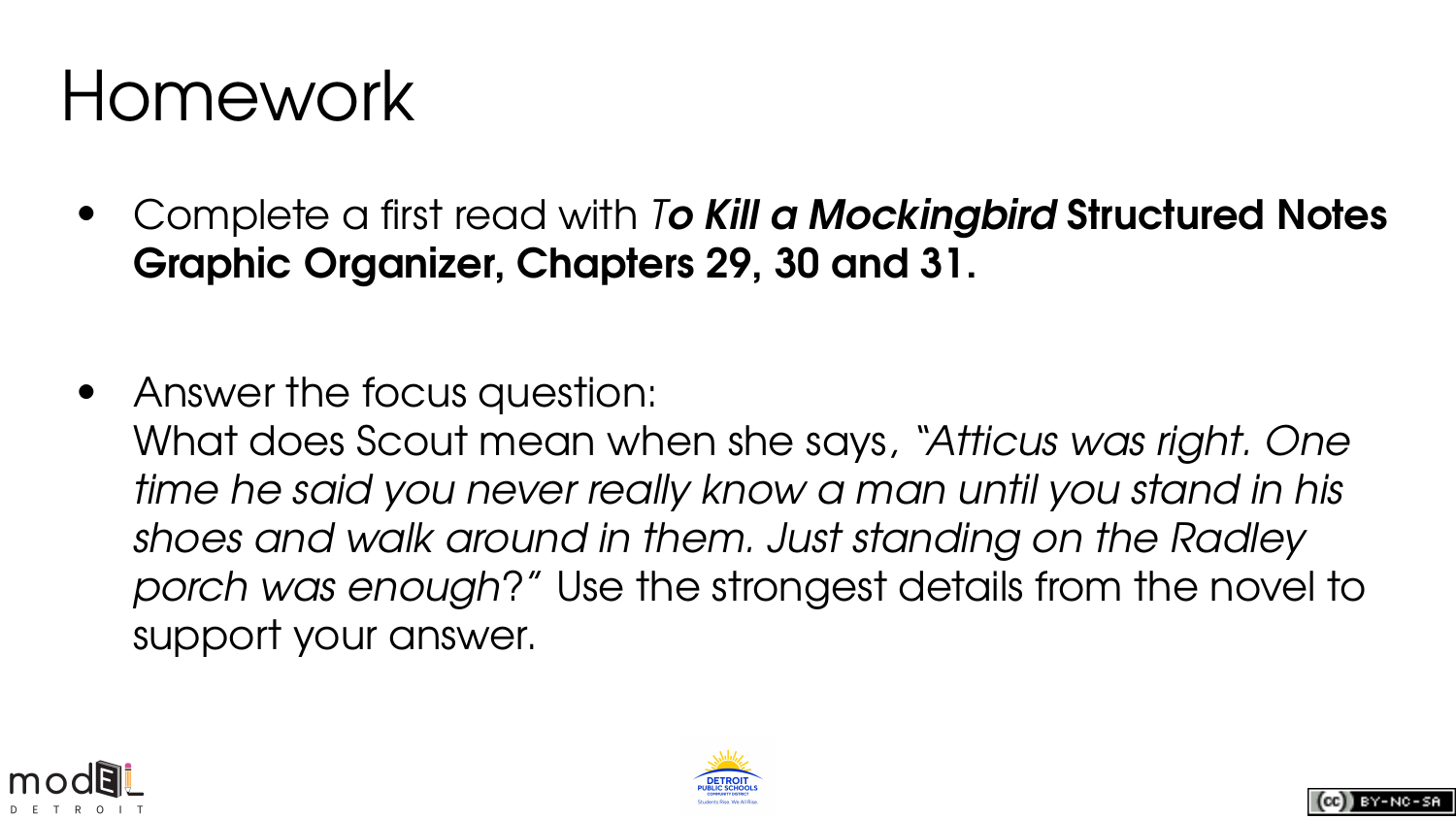

# Homework
Complete a first read with To Kill a Mockingbird Structured Notes Graphic Organizer, Chapters 29, 30 and 31.

Answer the focus question:
What does Scout mean when she says, “Atticus was right. One time he said you never really know a man until you stand in his shoes and walk around in them. Just standing on the Radley porch was enough?” Use the strongest details from the novel to support your answer.